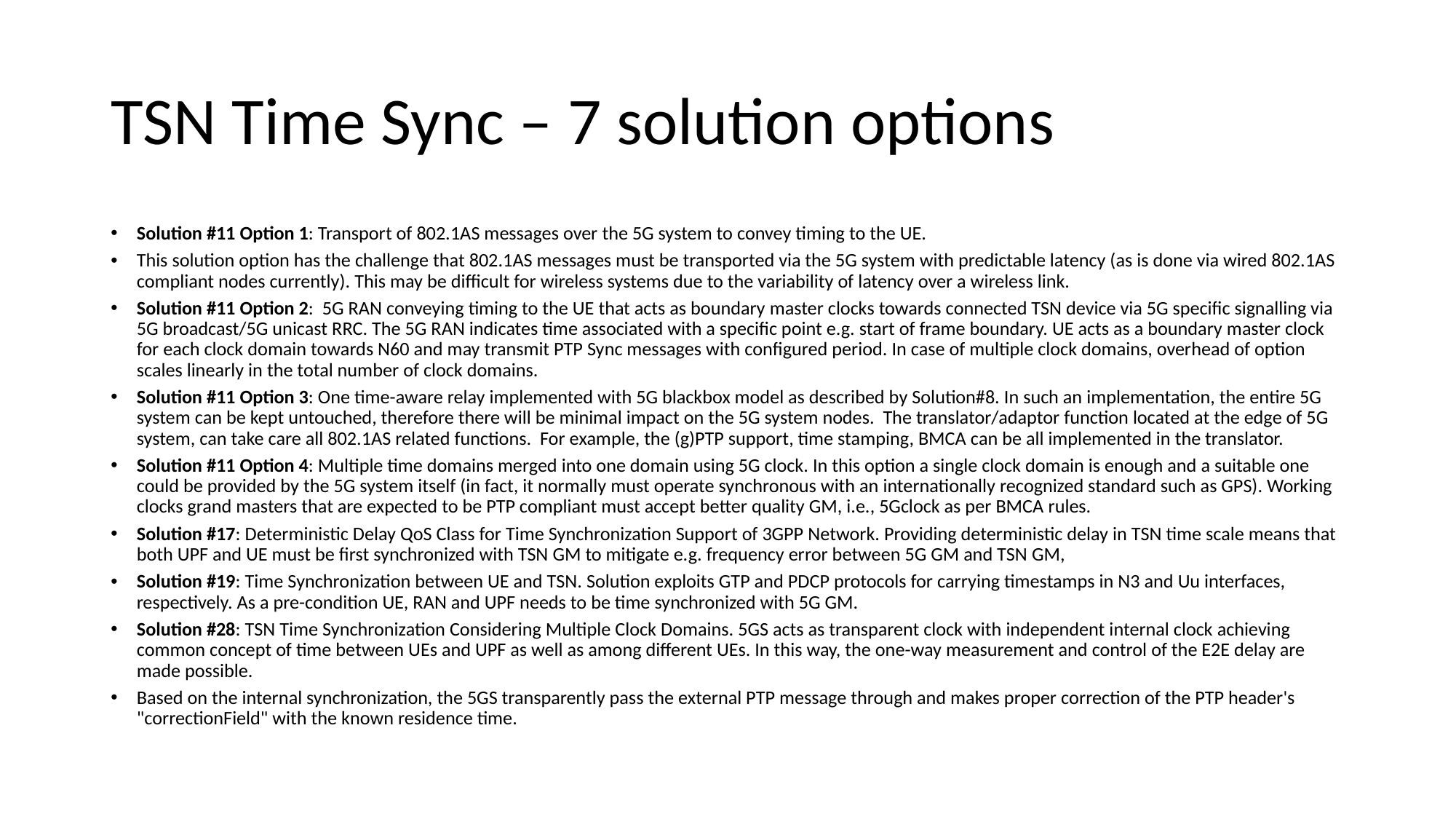

# TSN Time Sync – 7 solution options
Solution #11 Option 1: Transport of 802.1AS messages over the 5G system to convey timing to the UE.
This solution option has the challenge that 802.1AS messages must be transported via the 5G system with predictable latency (as is done via wired 802.1AS compliant nodes currently). This may be difficult for wireless systems due to the variability of latency over a wireless link.
Solution #11 Option 2:  5G RAN conveying timing to the UE that acts as boundary master clocks towards connected TSN device via 5G specific signalling via 5G broadcast/5G unicast RRC. The 5G RAN indicates time associated with a specific point e.g. start of frame boundary. UE acts as a boundary master clock for each clock domain towards N60 and may transmit PTP Sync messages with configured period. In case of multiple clock domains, overhead of option scales linearly in the total number of clock domains.
Solution #11 Option 3: One time-aware relay implemented with 5G blackbox model as described by Solution#8. In such an implementation, the entire 5G system can be kept untouched, therefore there will be minimal impact on the 5G system nodes.  The translator/adaptor function located at the edge of 5G system, can take care all 802.1AS related functions.  For example, the (g)PTP support, time stamping, BMCA can be all implemented in the translator.
Solution #11 Option 4: Multiple time domains merged into one domain using 5G clock. In this option a single clock domain is enough and a suitable one could be provided by the 5G system itself (in fact, it normally must operate synchronous with an internationally recognized standard such as GPS). Working clocks grand masters that are expected to be PTP compliant must accept better quality GM, i.e., 5Gclock as per BMCA rules.
Solution #17: Deterministic Delay QoS Class for Time Synchronization Support of 3GPP Network. Providing deterministic delay in TSN time scale means that both UPF and UE must be first synchronized with TSN GM to mitigate e.g. frequency error between 5G GM and TSN GM,
Solution #19: Time Synchronization between UE and TSN. Solution exploits GTP and PDCP protocols for carrying timestamps in N3 and Uu interfaces, respectively. As a pre-condition UE, RAN and UPF needs to be time synchronized with 5G GM.
Solution #28: TSN Time Synchronization Considering Multiple Clock Domains. 5GS acts as transparent clock with independent internal clock achieving common concept of time between UEs and UPF as well as among different UEs. In this way, the one-way measurement and control of the E2E delay are made possible.
Based on the internal synchronization, the 5GS transparently pass the external PTP message through and makes proper correction of the PTP header's "correctionField" with the known residence time.